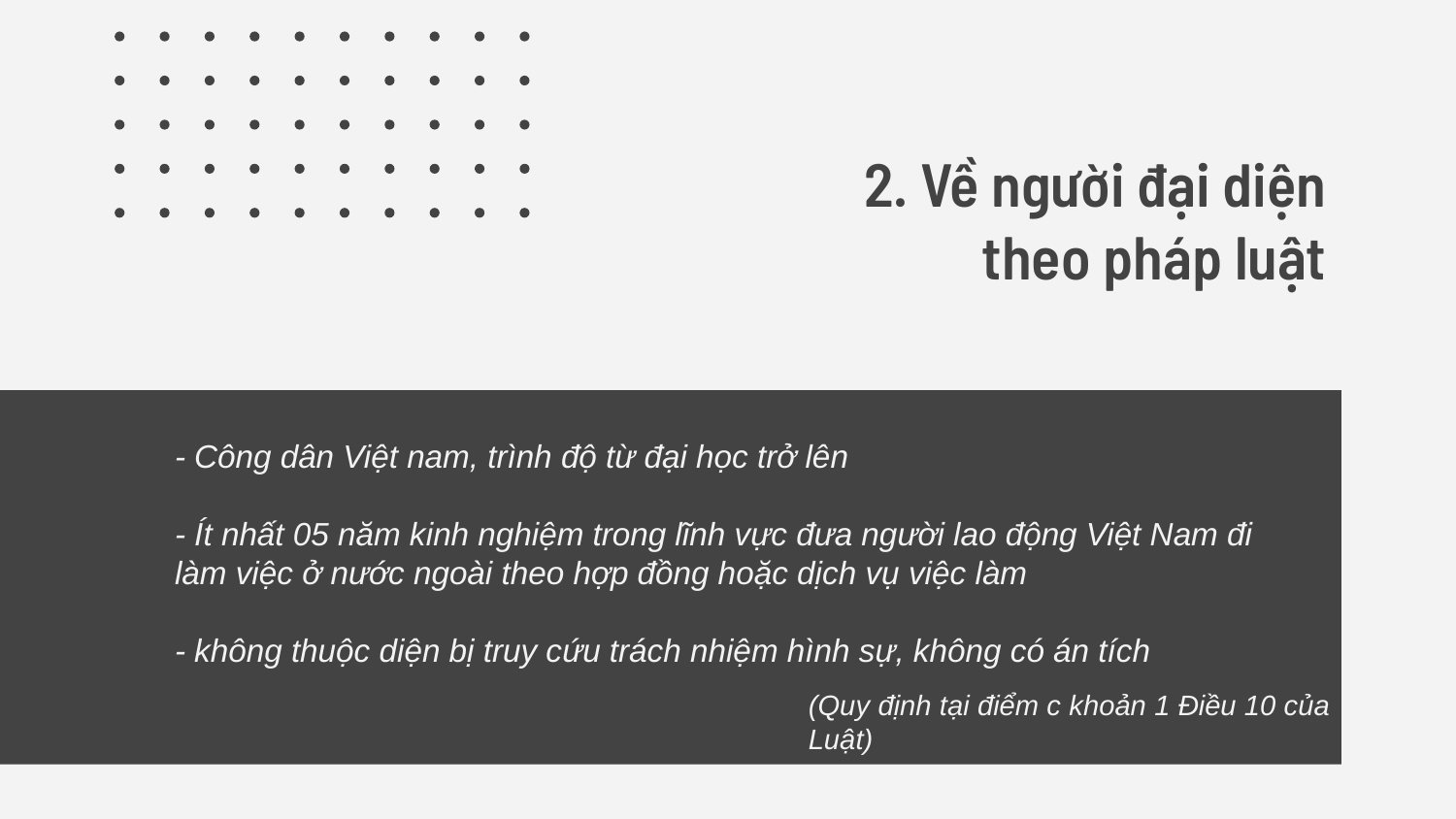

# 2. Về người đại diện theo pháp luật

- Công dân Việt nam, trình độ từ đại học trở lên

- Ít nhất 05 năm kinh nghiệm trong lĩnh vực đưa người lao động Việt Nam đi làm việc ở nước ngoài theo hợp đồng hoặc dịch vụ việc làm

- không thuộc diện bị truy cứu trách nhiệm hình sự, không có án tích

(Quy định tại điểm c khoản 1 Điều 10 của Luật)